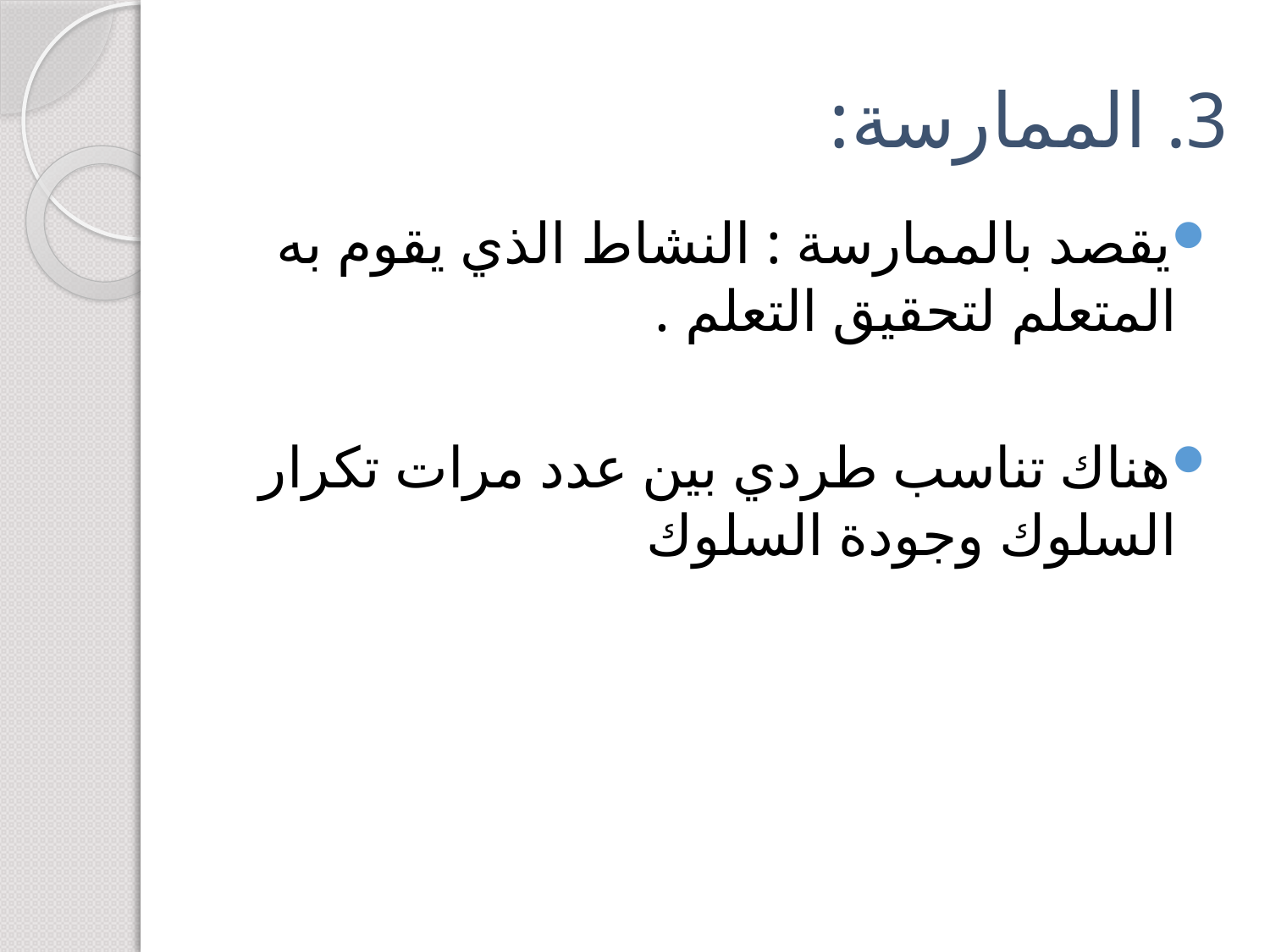

# 3. الممارسة:
يقصد بالممارسة : النشاط الذي يقوم به المتعلم لتحقيق التعلم .

هناك تناسب طردي بين عدد مرات تكرار السلوك وجودة السلوك